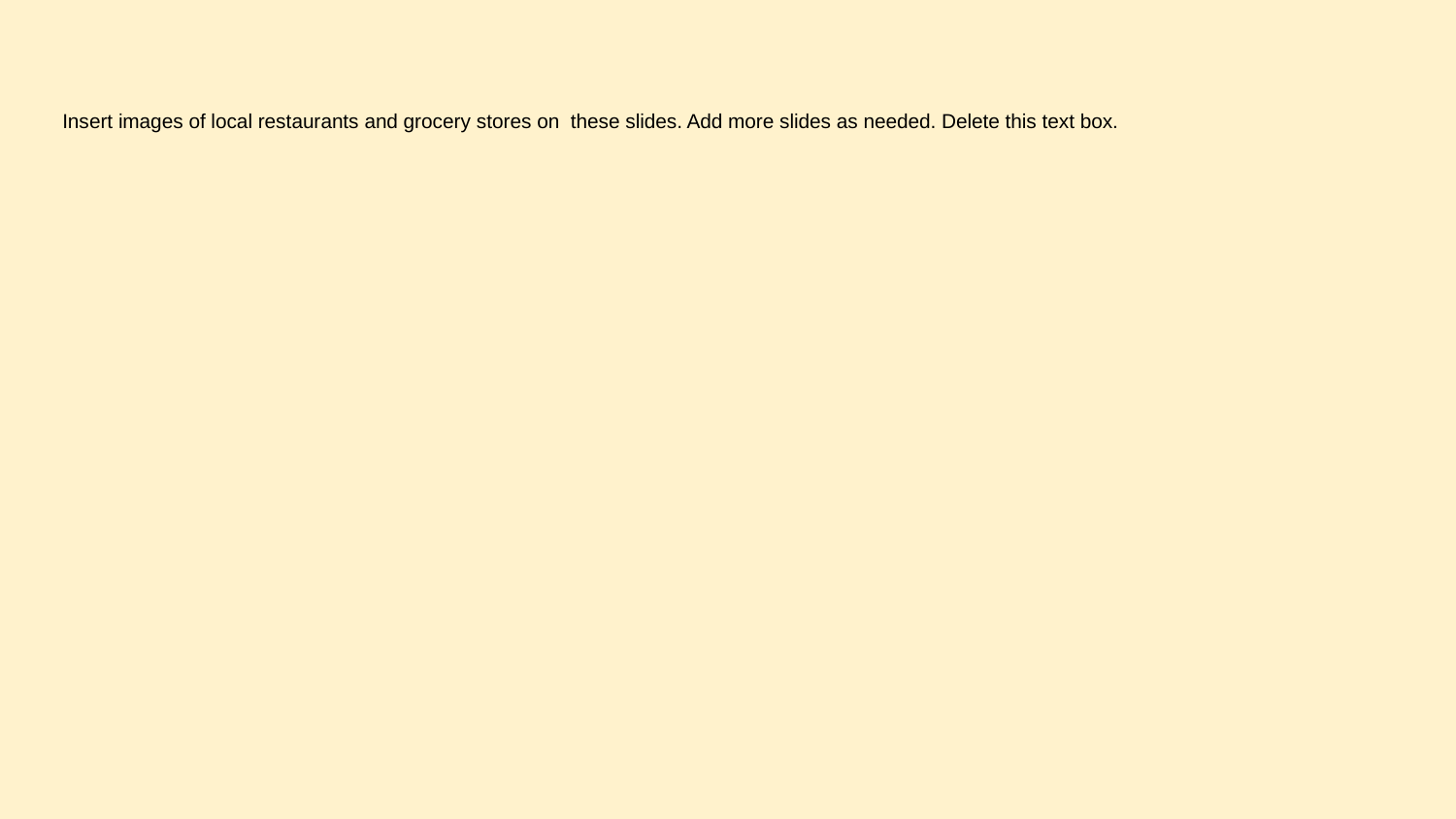

Insert images of local restaurants and grocery stores on  these slides. Add more slides as needed. Delete this text box.